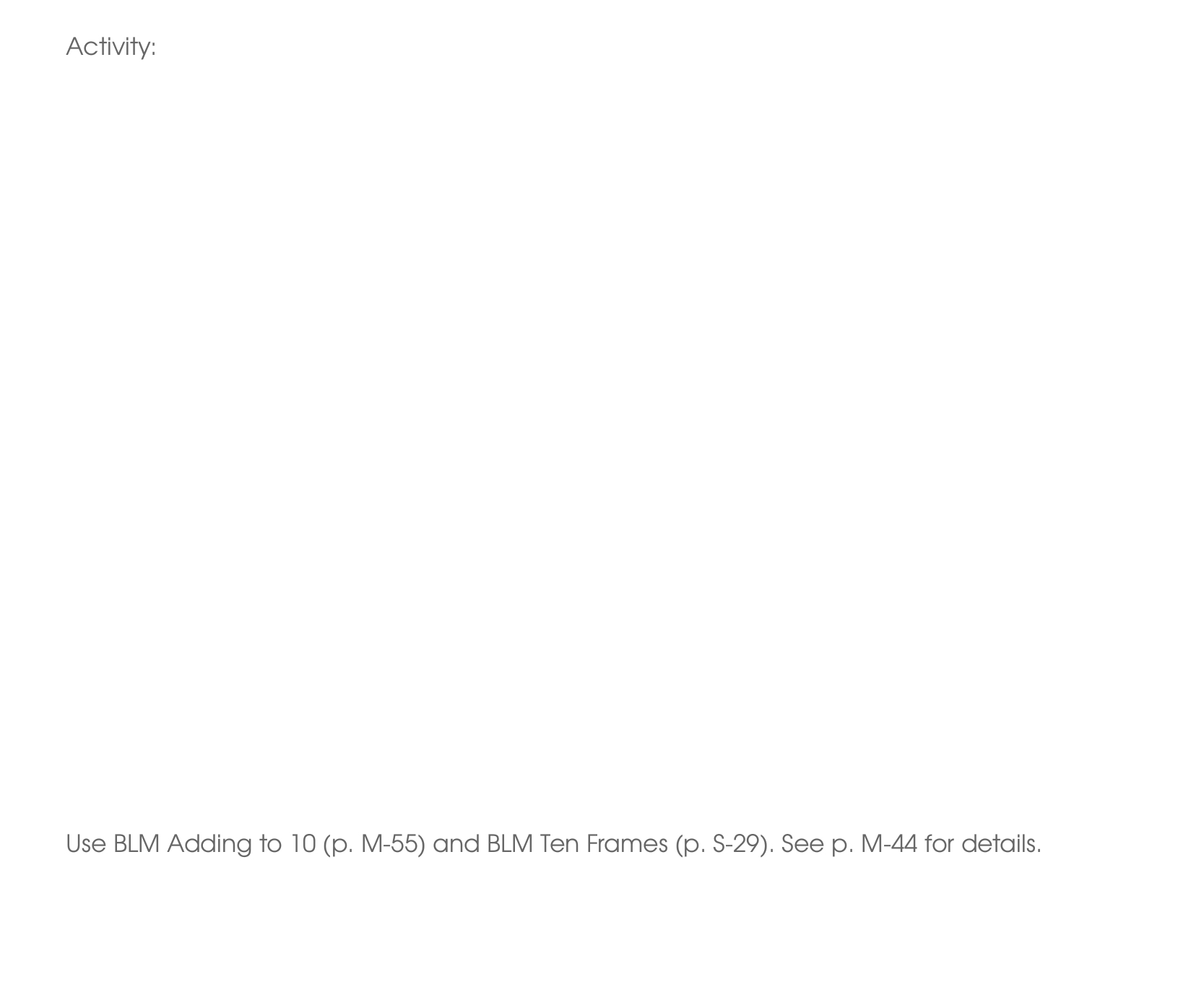

Activity:
Use BLM Adding to 10 (p. M-55) and BLM Ten Frames (p. S-29). See p. M-44 for details.